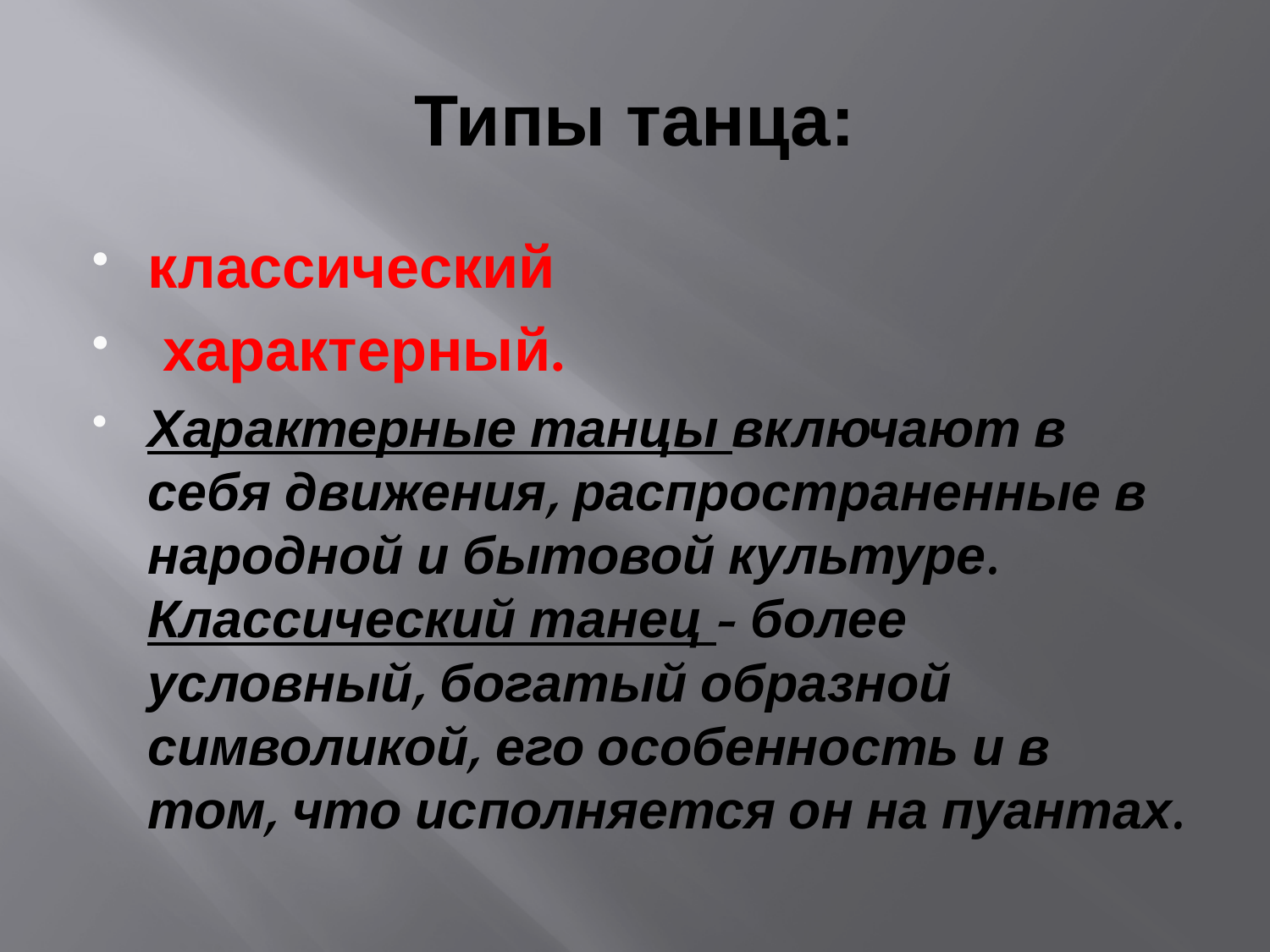

# Типы танца:
классический
 характерный.
Характерные танцы включают в себя движения, распространенные в народной и бытовой культуре. Классический танец - более условный, богатый образной символикой, его особенность и в том, что исполняется он на пуантах.